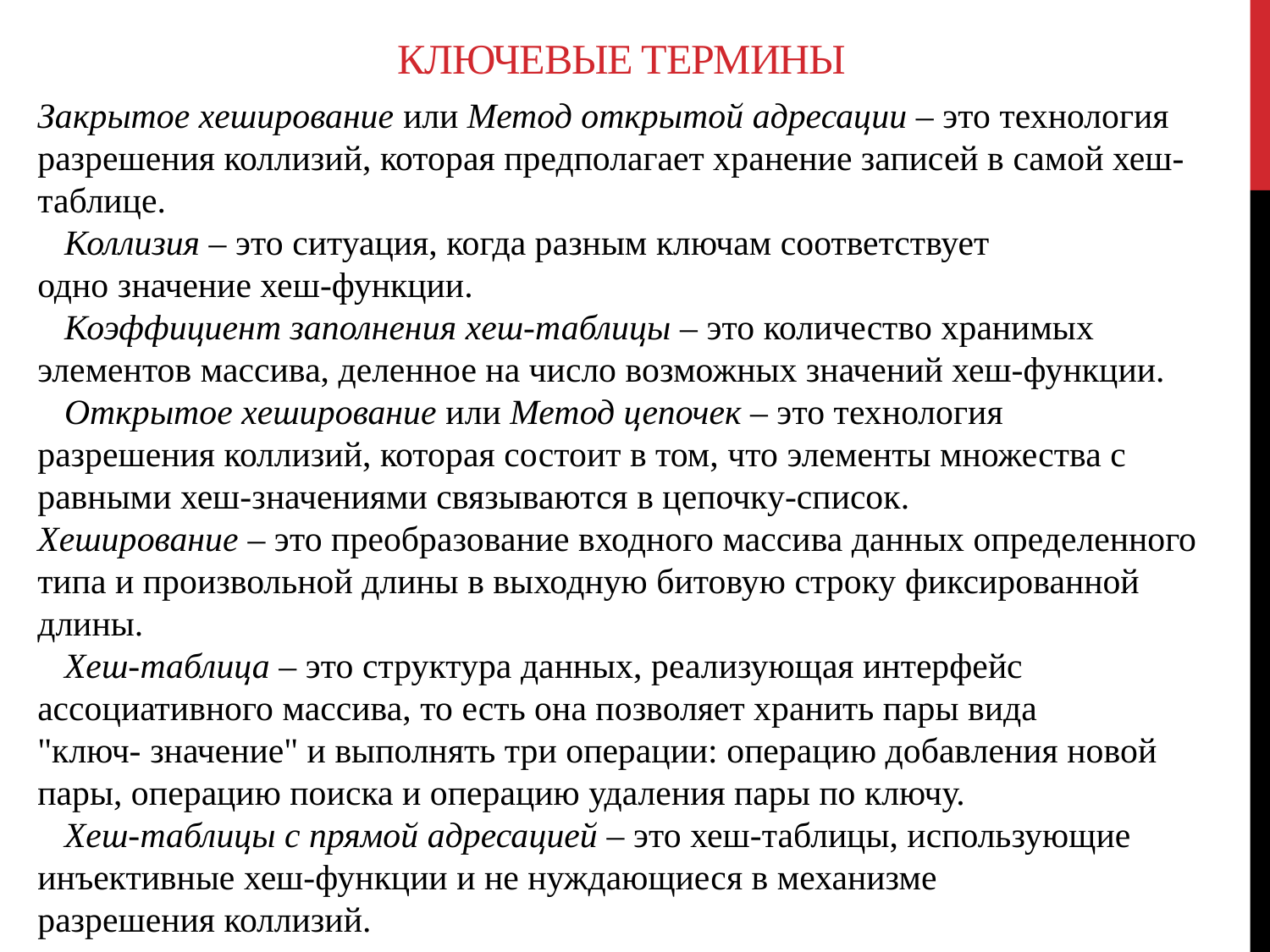

# Ключевые термины
Закрытое хеширование или Метод открытой адресации – это технология разрешения коллизий, которая предполагает хранение записей в самой хеш-таблице.
   Коллизия – это ситуация, когда разным ключам соответствует одно значение хеш-функции.
   Коэффициент заполнения хеш-таблицы – это количество хранимых элементов массива, деленное на число возможных значений хеш-функции.
   Открытое хеширование или Метод цепочек – это технология разрешения коллизий, которая состоит в том, что элементы множества с равными хеш-значениями связываются в цепочку-список.
Хеширование – это преобразование входного массива данных определенного типа и произвольной длины в выходную битовую строку фиксированной длины.
   Хеш-таблица – это структура данных, реализующая интерфейс ассоциативного массива, то есть она позволяет хранить пары вида "ключ- значение" и выполнять три операции: операцию добавления новой пары, операцию поиска и операцию удаления пары по ключу.
   Хеш-таблицы с прямой адресацией – это хеш-таблицы, использующие инъективные хеш-функции и не нуждающиеся в механизме разрешения коллизий.